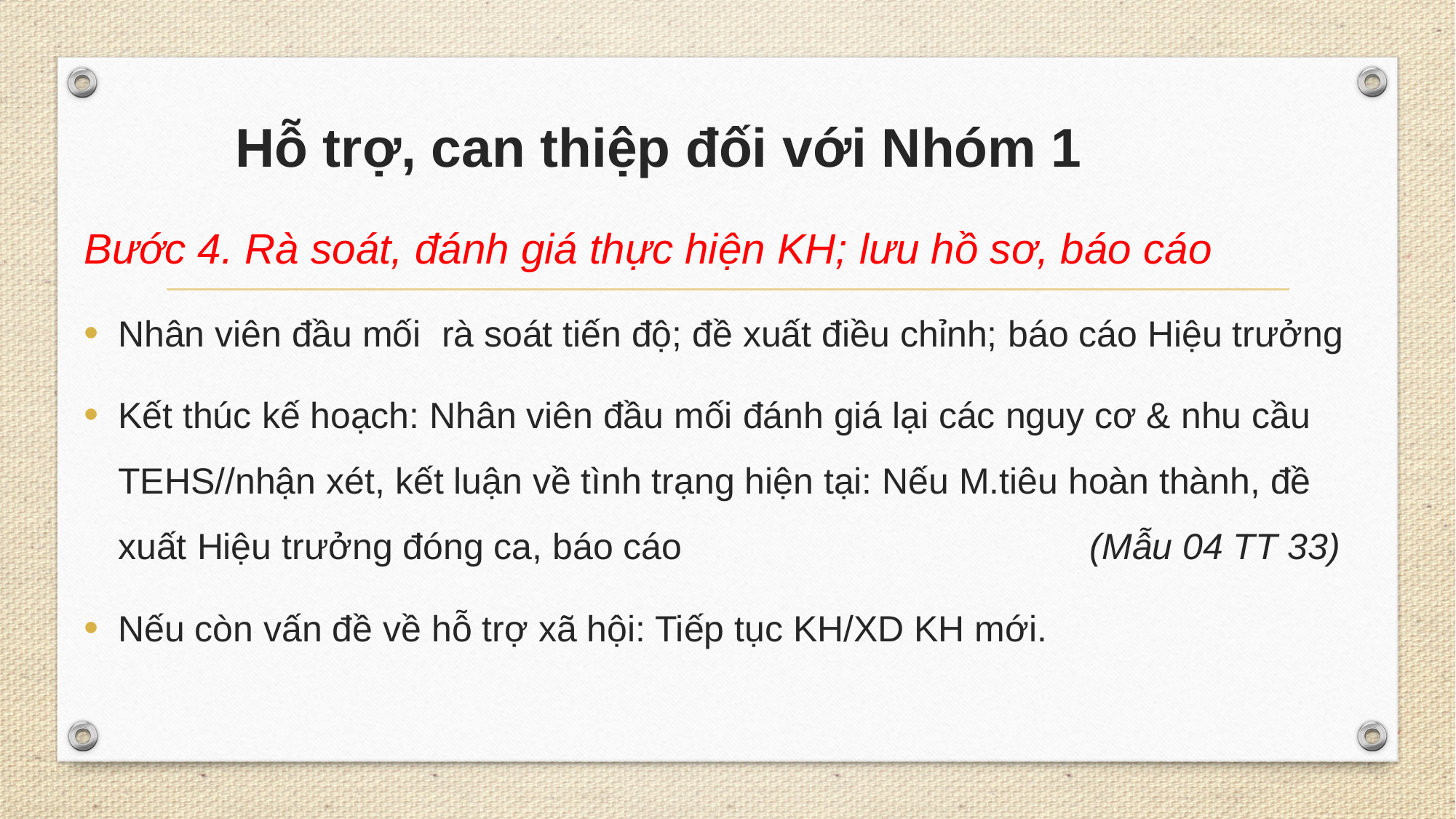

#
          Hỗ trợ, can thiệp đối với Nhóm 1
Bước 4. Rà soát, đánh giá thực hiện KH; lưu hồ sơ, báo cáo
Nhân viên đầu mối  rà soát tiến độ; đề xuất điều chỉnh; báo cáo Hiệu trưởng
Kết thúc kế hoạch: Nhân viên đầu mối đánh giá lại các nguy cơ & nhu cầu TEHS//nhận xét, kết luận về tình trạng hiện tại: Nếu M.tiêu hoàn thành, đề xuất Hiệu trưởng đóng ca, báo cáo                                        (Mẫu 04 TT 33)
Nếu còn vấn đề về hỗ trợ xã hội: Tiếp tục KH/XD KH mới.